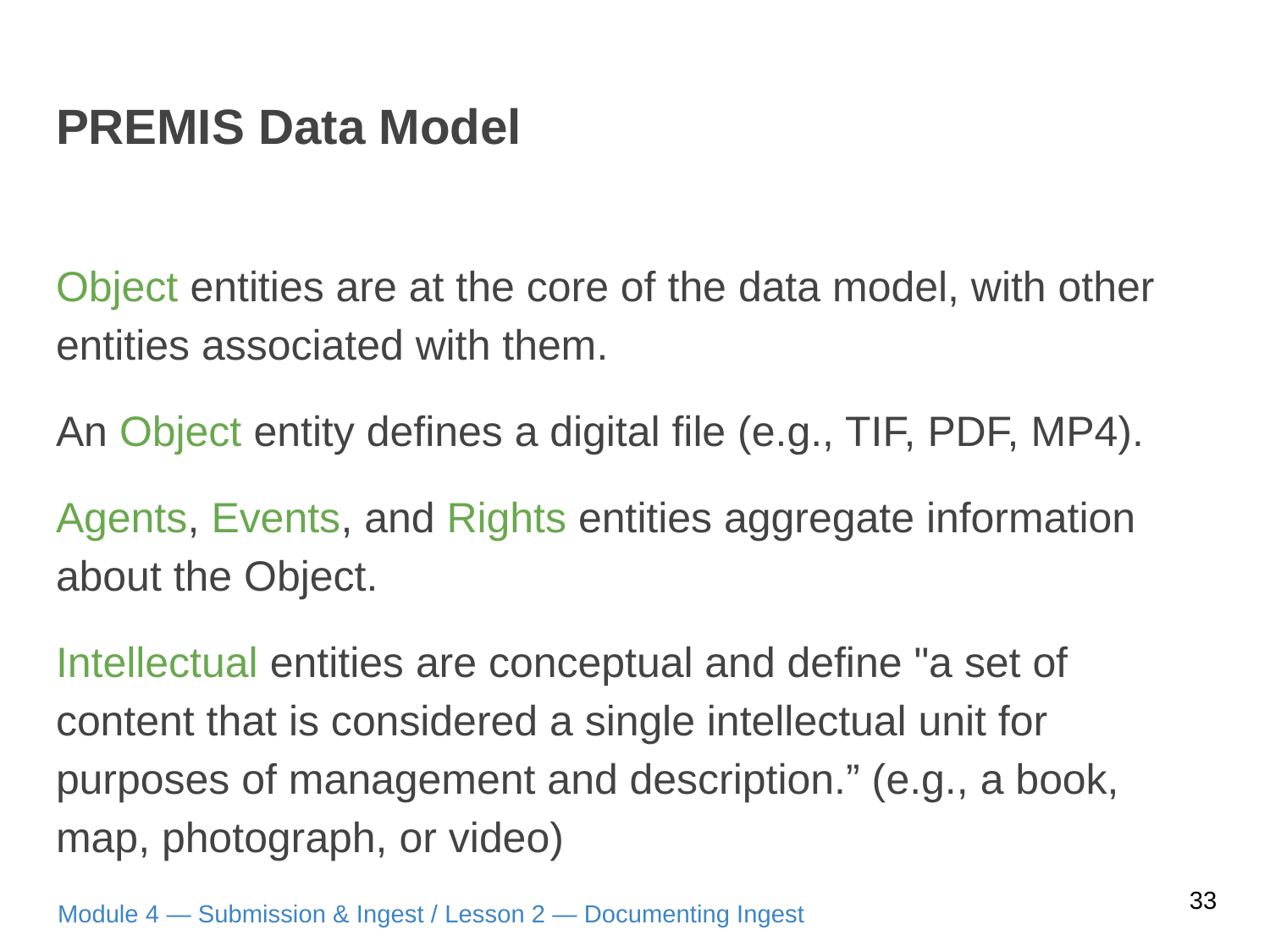

# PREMIS Data Model
Object entities are at the core of the data model, with other entities associated with them.
An Object entity defines a digital file (e.g., TIF, PDF, MP4).
Agents, Events, and Rights entities aggregate information about the Object.
Intellectual entities are conceptual and define "a set of content that is considered a single intellectual unit for purposes of management and description.” (e.g., a book, map, photograph, or video)
33
Module 4 — Submission & Ingest / Lesson 2 — Documenting Ingest